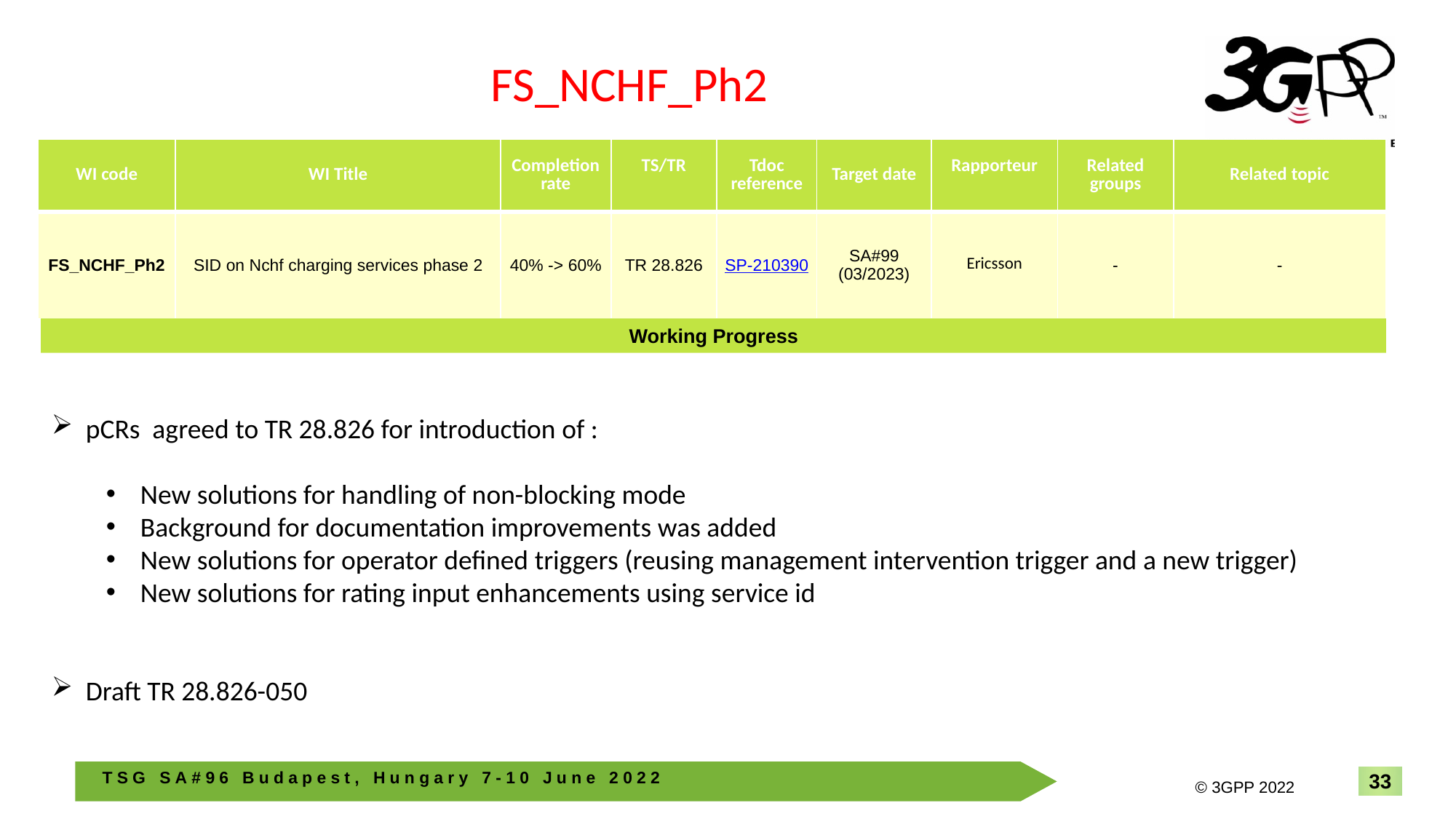

FS_NCHF_Ph2
| WI code | WI Title | Completion rate | TS/TR | Tdoc reference | Target date | Rapporteur | Related groups | Related topic |
| --- | --- | --- | --- | --- | --- | --- | --- | --- |
| FS\_NCHF\_Ph2 | SID on Nchf charging services phase 2 | 40% -> 60% | TR 28.826 | SP-210390 | SA#99 (03/2023) | Ericsson | - | - |
Working Progress

pCRs  agreed to TR 28.826 for introduction of :

New solutions for handling of non-blocking mode
Background for documentation improvements was added
New solutions for operator defined triggers (reusing management intervention trigger and a new trigger)
New solutions for rating input enhancements using service id

Draft TR 28.826-050